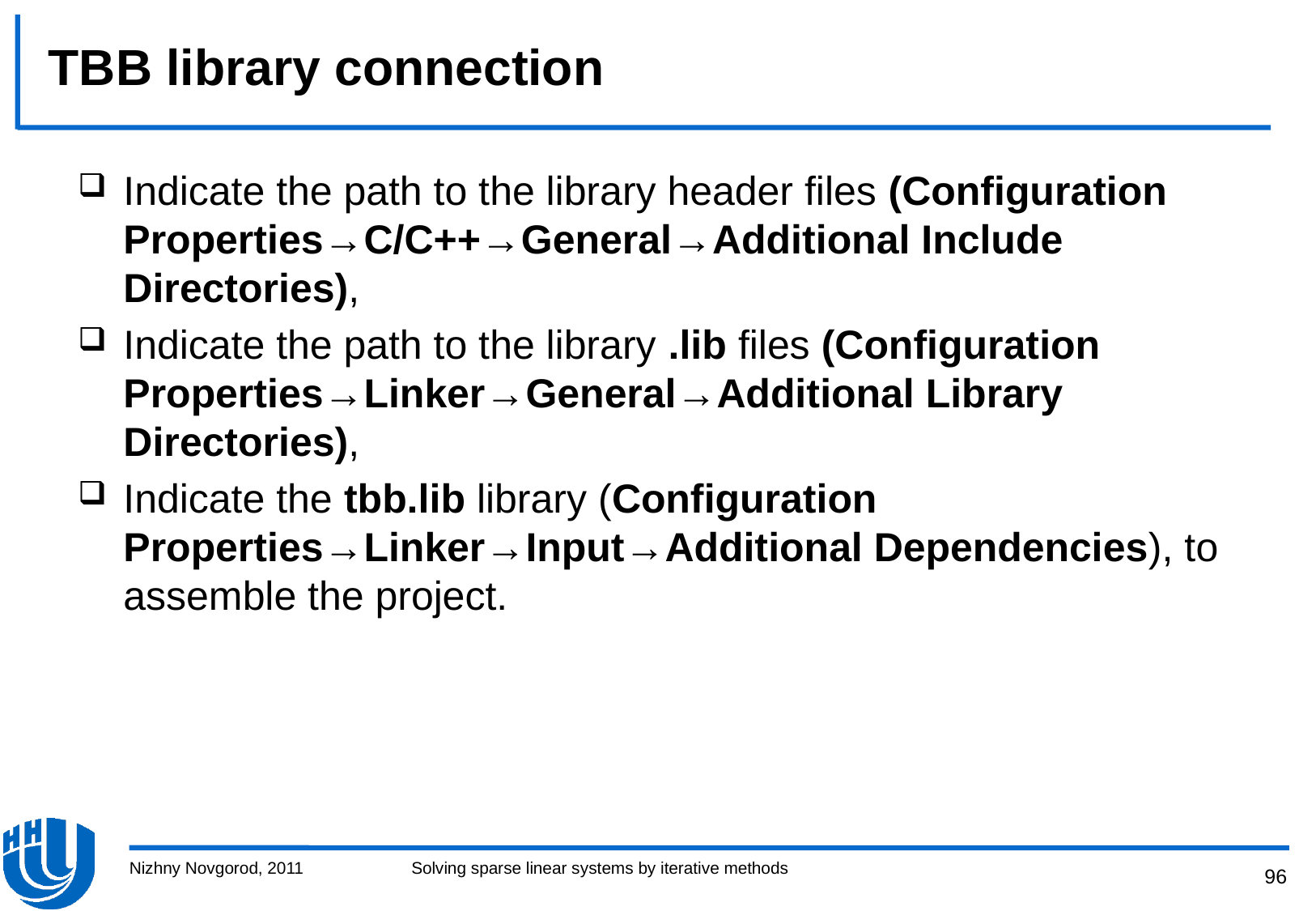

# TBB library connection
Indicate the path to the library header files (Configuration Properties→C/C++→General→Additional Include Directories),
Indicate the path to the library .lib files (Configuration Properties→Linker→General→Additional Library Directories),
Indicate the tbb.lib library (Configuration Properties→Linker→Input→Additional Dependencies), to assemble the project.
Nizhny Novgorod, 2011
Solving sparse linear systems by iterative methods